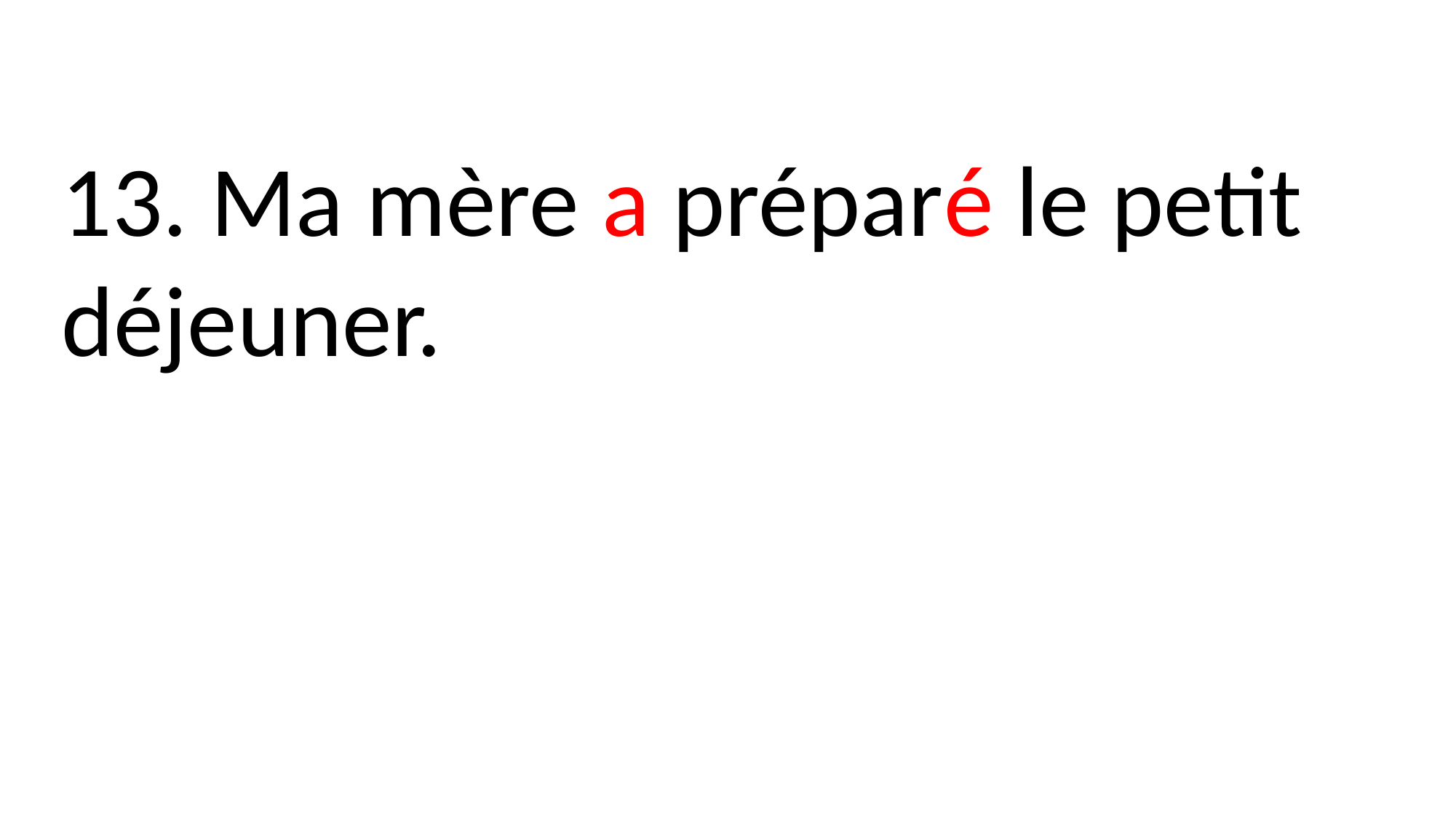

13. Ma mère a préparé le petit déjeuner.